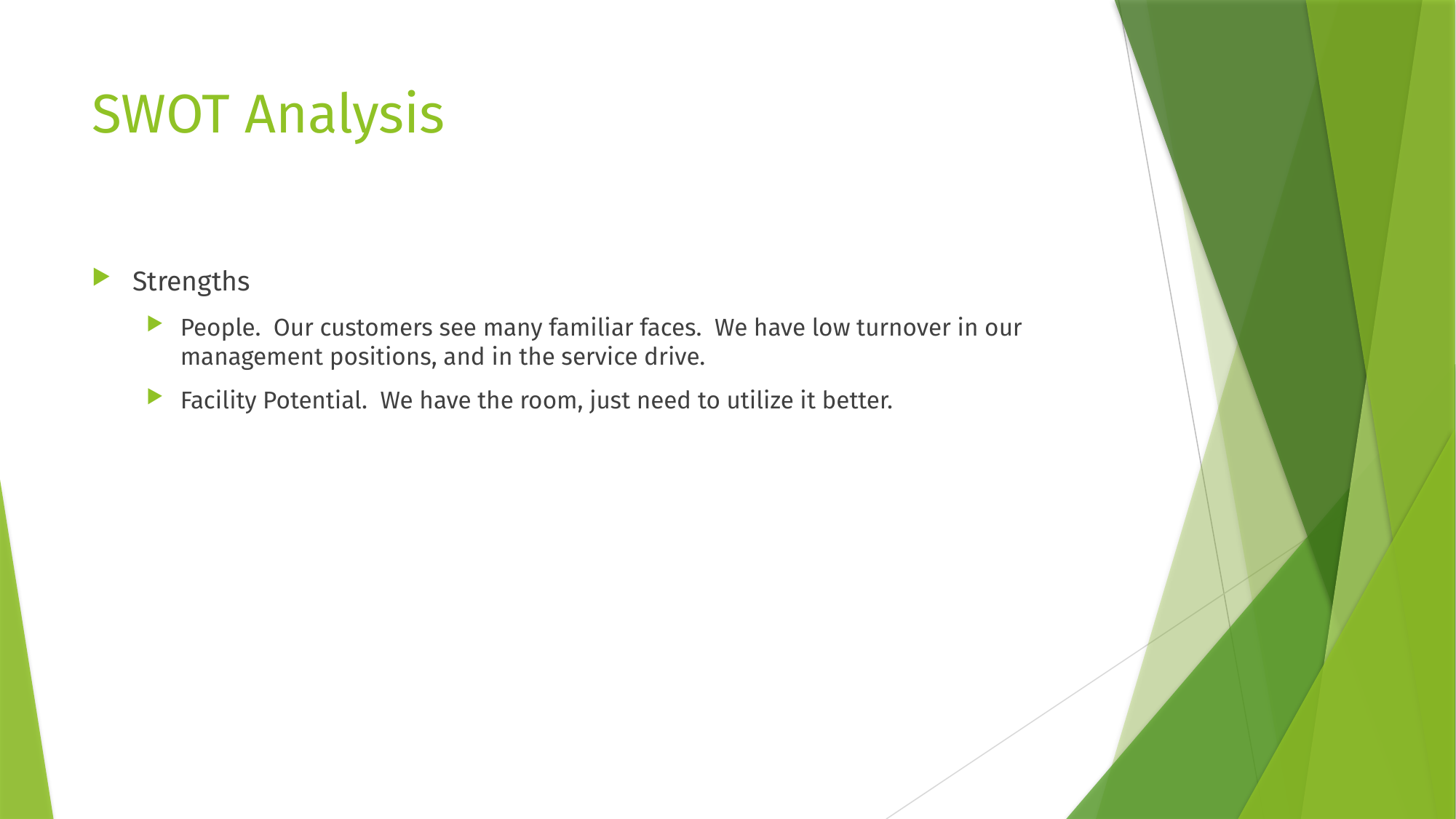

# SWOT Analysis
Strengths
People.  Our customers see many familiar faces.  We have low turnover in our management positions, and in the service drive.
Facility Potential.  We have the room, just need to utilize it better.